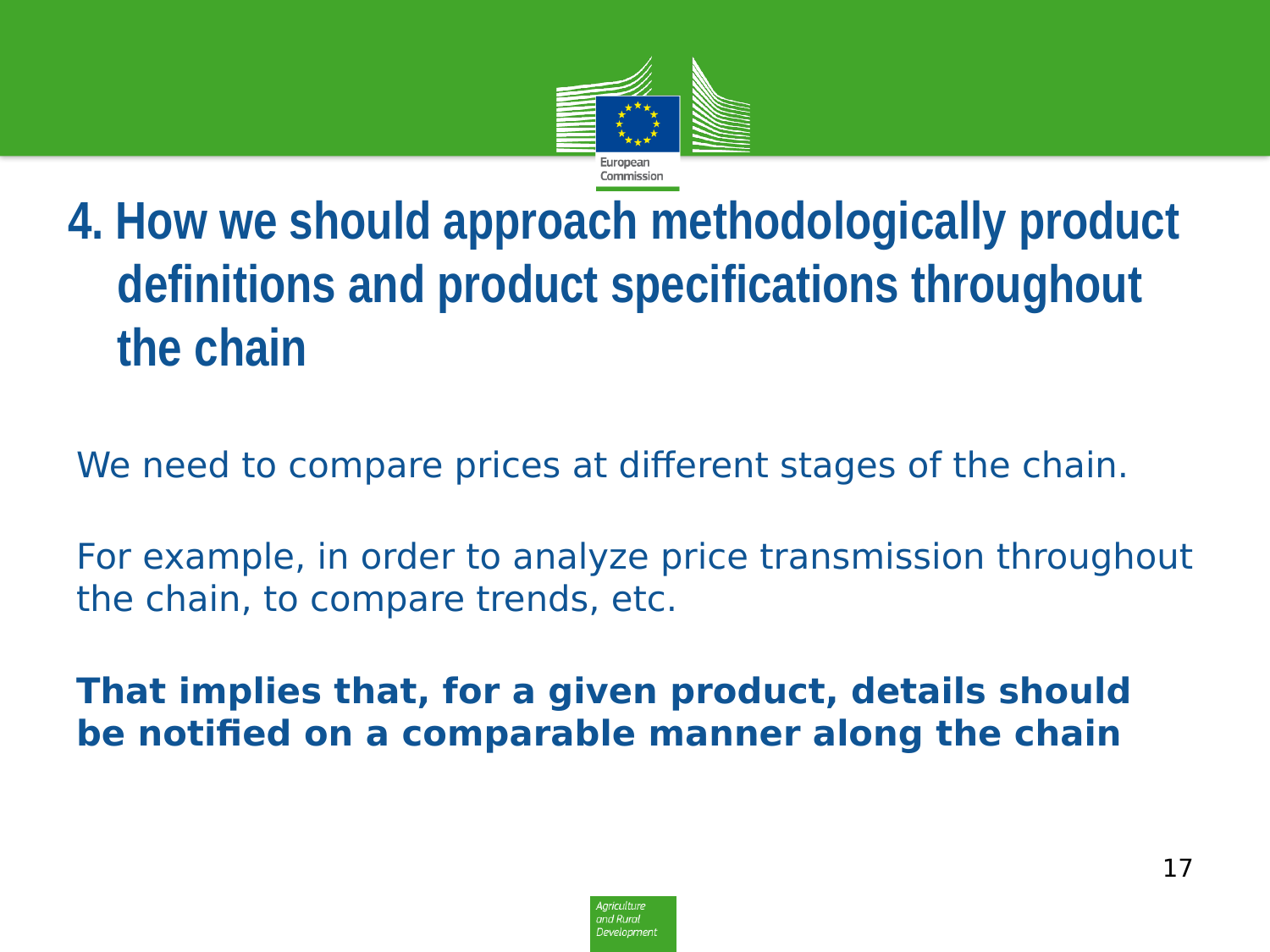

# 4. How we should approach methodologically product definitions and product specifications throughout the chain
We need to compare prices at different stages of the chain.
For example, in order to analyze price transmission throughout the chain, to compare trends, etc.
That implies that, for a given product, details should be notified on a comparable manner along the chain
17